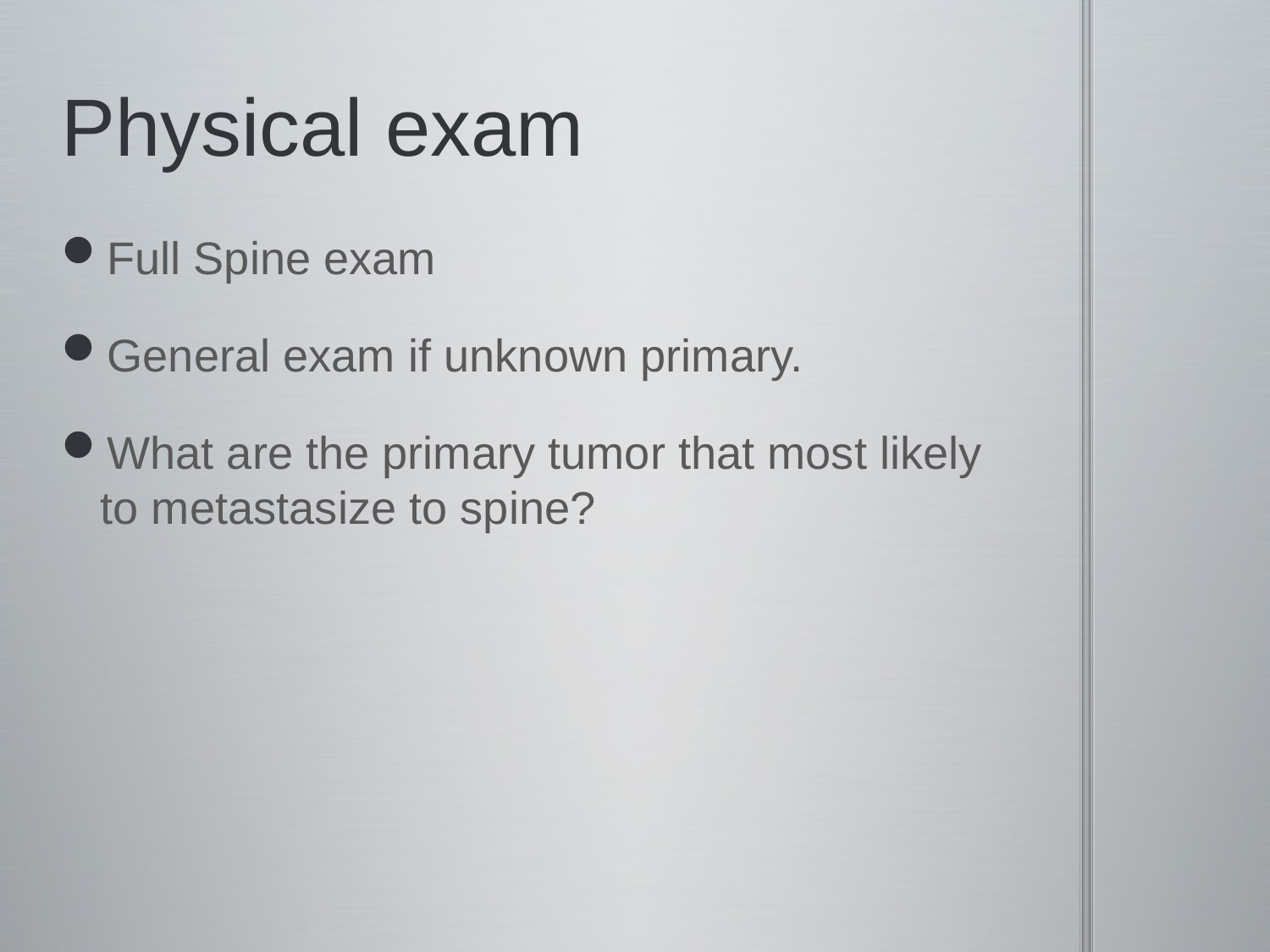

# Physical exam
Full Spine exam
General exam if unknown primary.
What are the primary tumor that most likely to metastasize to spine?